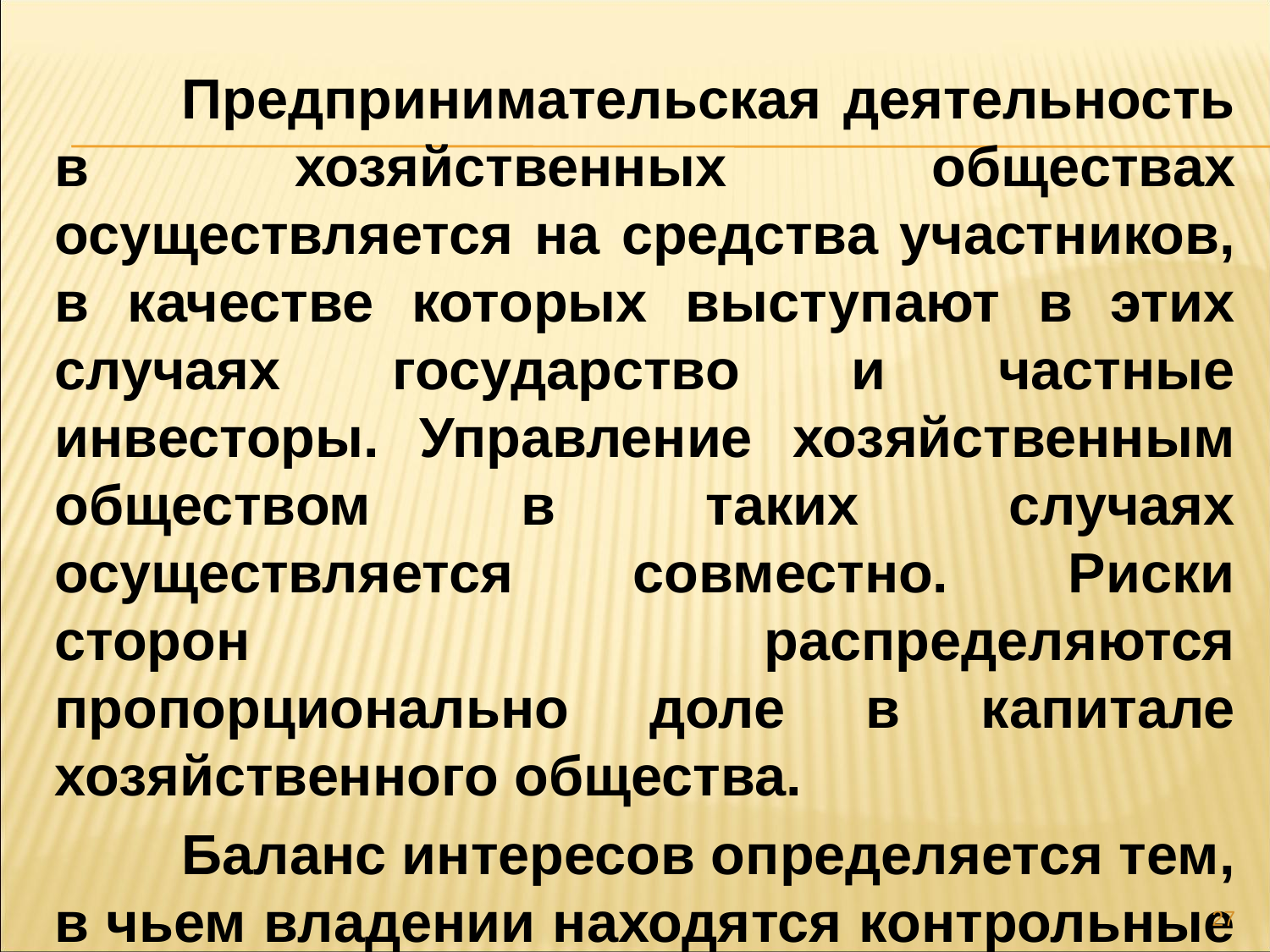

Предпринимательская деятельность в хозяйственных обществах осуществляется на средства участников, в качестве которых выступают в этих случаях государство и частные инвесторы. Управление хозяйственным обществом в таких случаях осуществляется совместно. Риски сторон распределяются пропорционально доле в капитале хозяйственного общества.
	Баланс интересов определяется тем, в чьем владении находятся контрольные и блокирующие пакеты акций (доли).

27